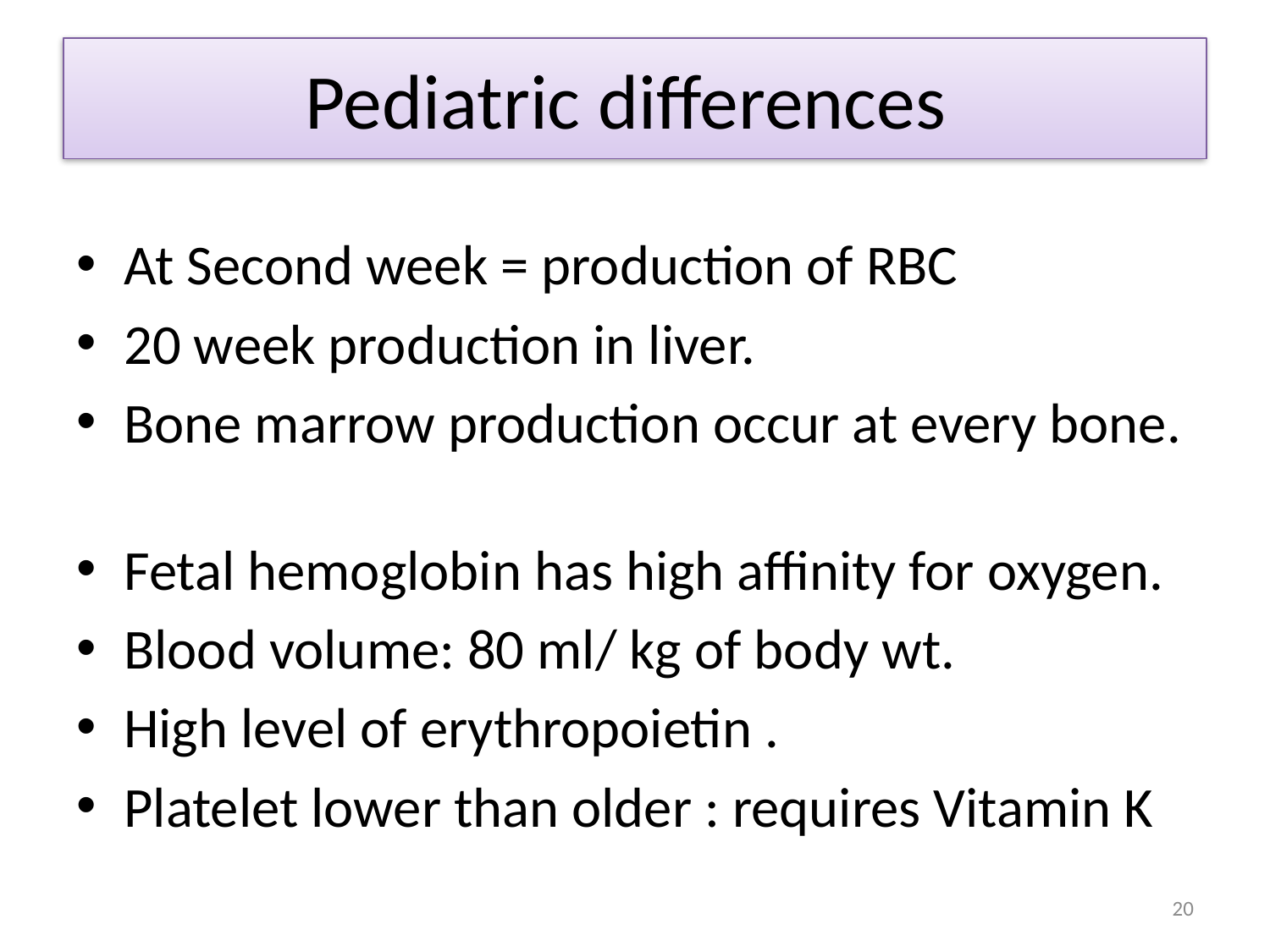

# Pediatric differences
At Second week = production of RBC
20 week production in liver.
Bone marrow production occur at every bone.
Fetal hemoglobin has high affinity for oxygen.
Blood volume: 80 ml/ kg of body wt.
High level of erythropoietin .
Platelet lower than older : requires Vitamin K

20